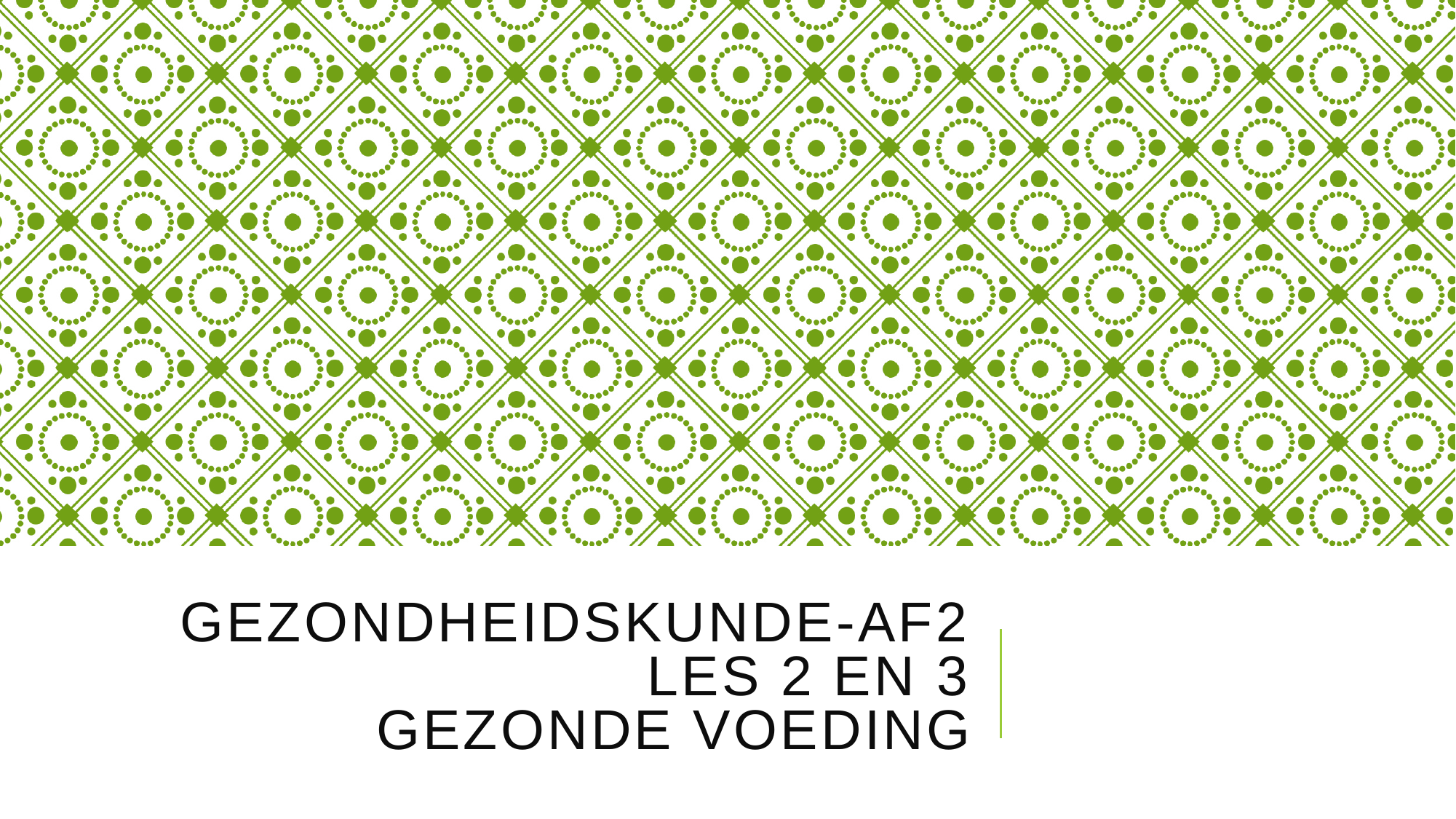

# GEZOndheidskunde-AF2 Les 2 en 3 Gezonde voeding